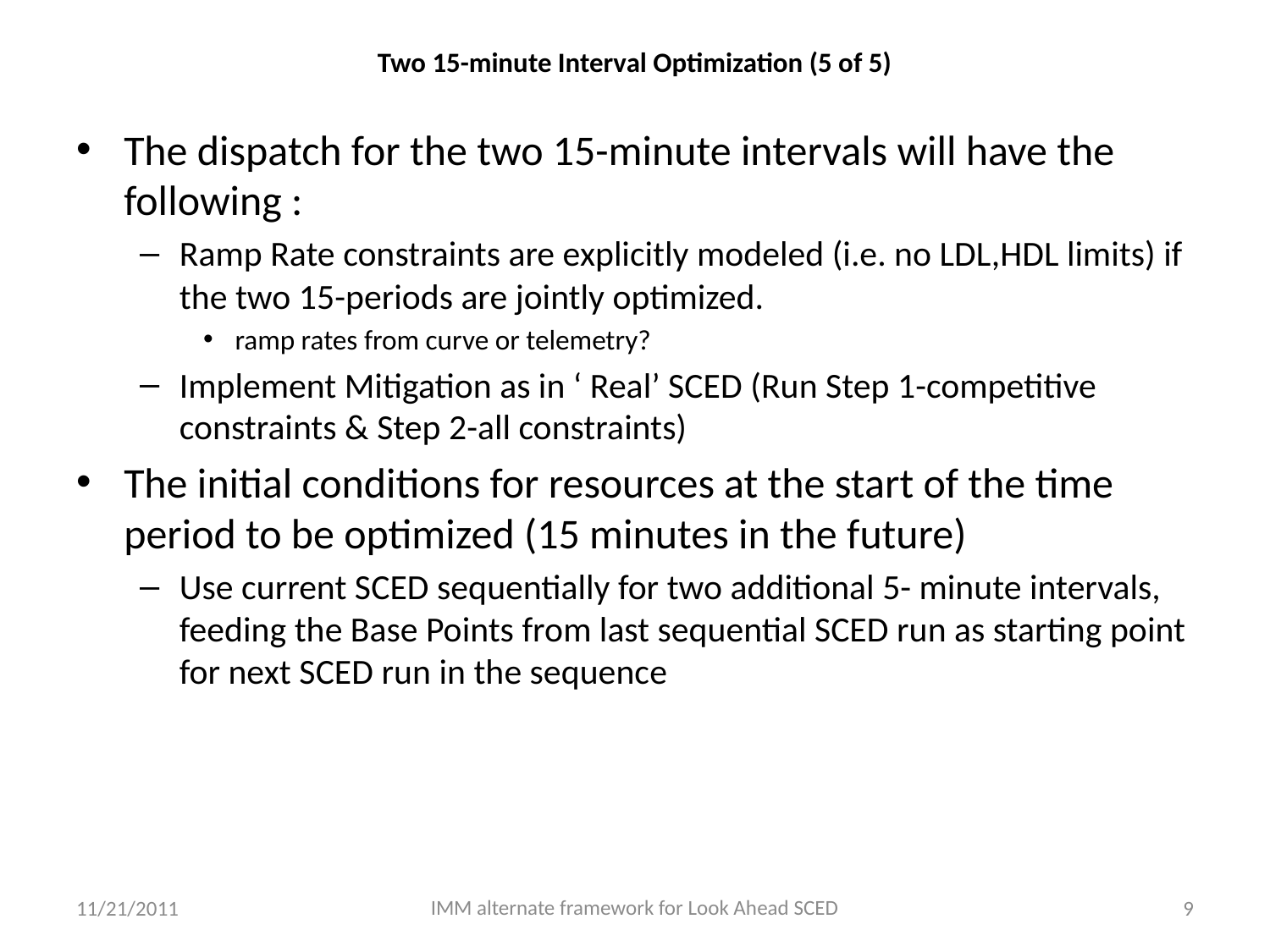

# Two 15-minute Interval Optimization (5 of 5)
The dispatch for the two 15-minute intervals will have the following :
Ramp Rate constraints are explicitly modeled (i.e. no LDL,HDL limits) if the two 15-periods are jointly optimized.
ramp rates from curve or telemetry?
Implement Mitigation as in ‘ Real’ SCED (Run Step 1-competitive constraints & Step 2-all constraints)
The initial conditions for resources at the start of the time period to be optimized (15 minutes in the future)
Use current SCED sequentially for two additional 5- minute intervals, feeding the Base Points from last sequential SCED run as starting point for next SCED run in the sequence

11/21/2011
9
IMM alternate framework for Look Ahead SCED